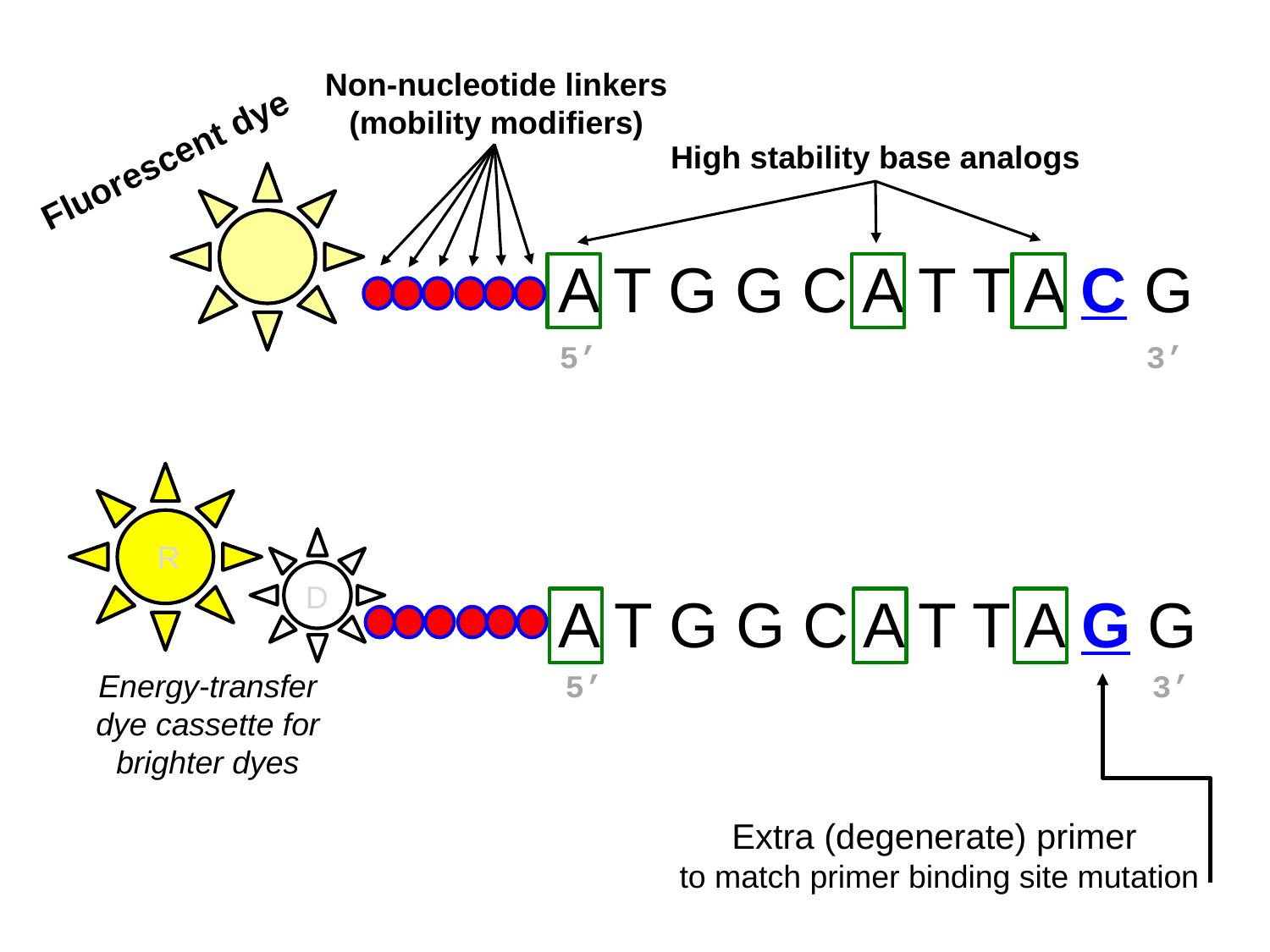

Non-nucleotide linkers
(mobility modifiers)
Fluorescent dye
High stability base analogs

A T G G C A T T A C G

5’
3’

R
D
A T G G C A T T A G G

Energy-transfer dye cassette for brighter dyes
5’
3’
Extra (degenerate) primer
to match primer binding site mutation